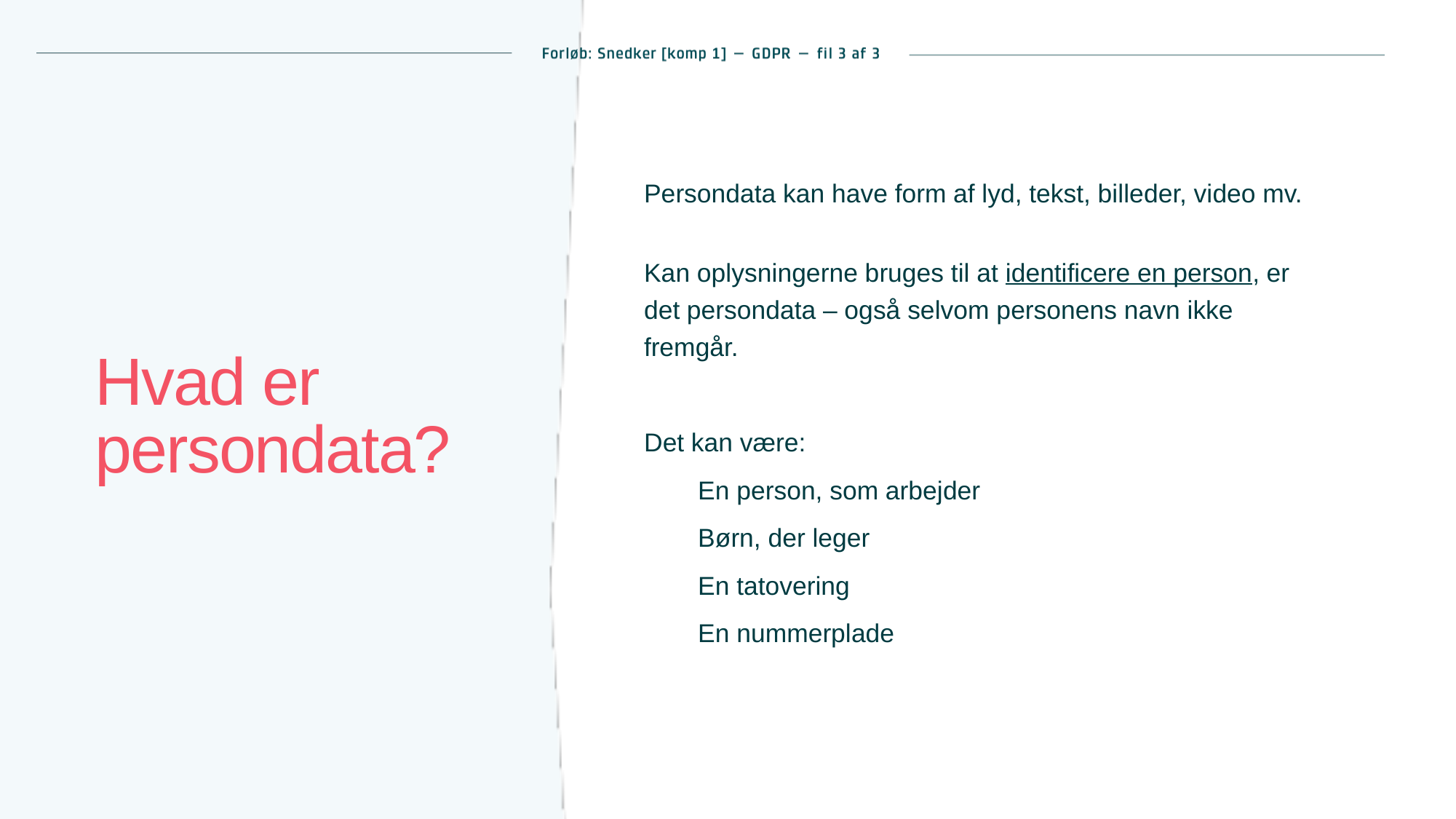

Persondata kan have form af lyd, tekst, billeder, video mv.
Kan oplysningerne bruges til at identificere en person, er det persondata – også selvom personens navn ikke fremgår.

Det kan være:
En person, som arbejder
Børn, der leger
En tatovering
En nummerplade
# Hvad er persondata?
2